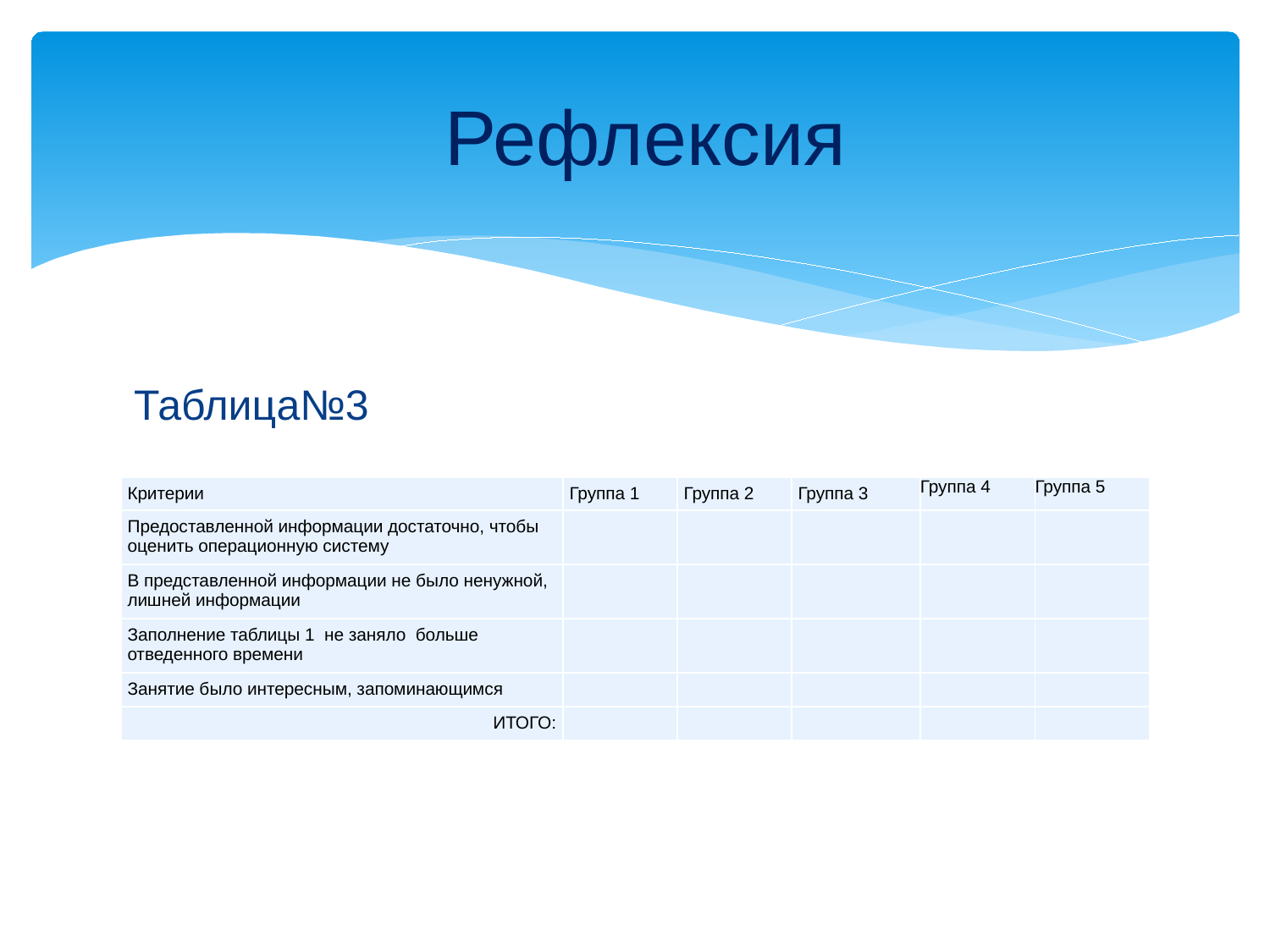

# Рефлексия
Таблица№3
| Критерии | Группа 1 | Группа 2 | Группа 3 | Группа 4 | Группа 5 |
| --- | --- | --- | --- | --- | --- |
| Предоставленной информации достаточно, чтобы оценить операционную систему |  |  |  |  |  |
| В представленной информации не было ненужной, лишней информации |  |  |  |  |  |
| Заполнение таблицы 1 не заняло  больше отведенного времени |  |  |  |  |  |
| Занятие было интересным, запоминающимся |  |  |  |  |  |
| ИТОГО: |  |  |  |  |  |